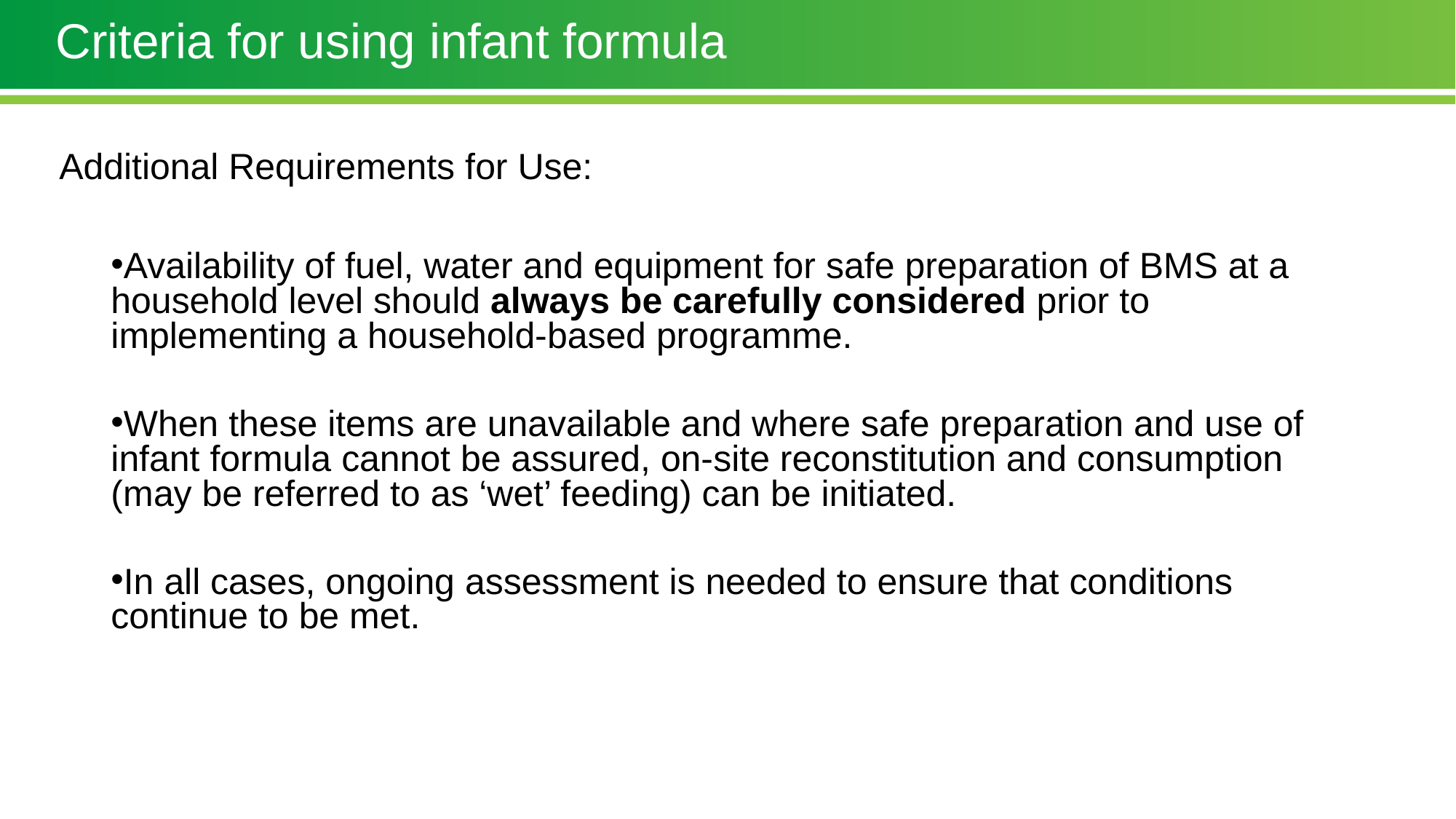

# Criteria for using infant formula
Additional Requirements for Use:
Availability of fuel, water and equipment for safe preparation of BMS at a household level should always be carefully considered prior to implementing a household-based programme.

When these items are unavailable and where safe preparation and use of infant formula cannot be assured, on-site reconstitution and consumption (may be referred to as ‘wet’ feeding) can be initiated.

In all cases, ongoing assessment is needed to ensure that conditions continue to be met.